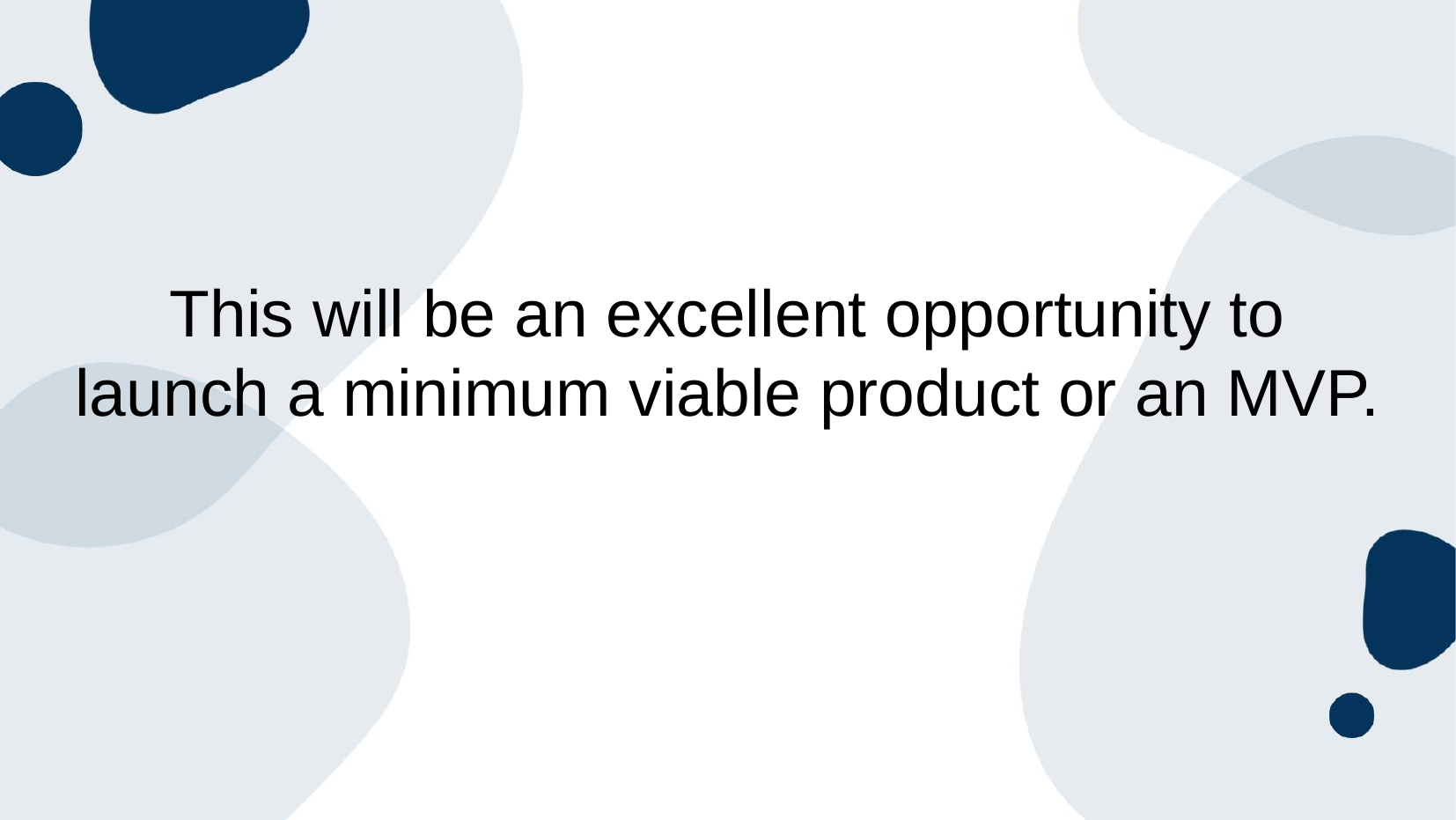

# This will be an excellent opportunity to launch a minimum viable product or an MVP.